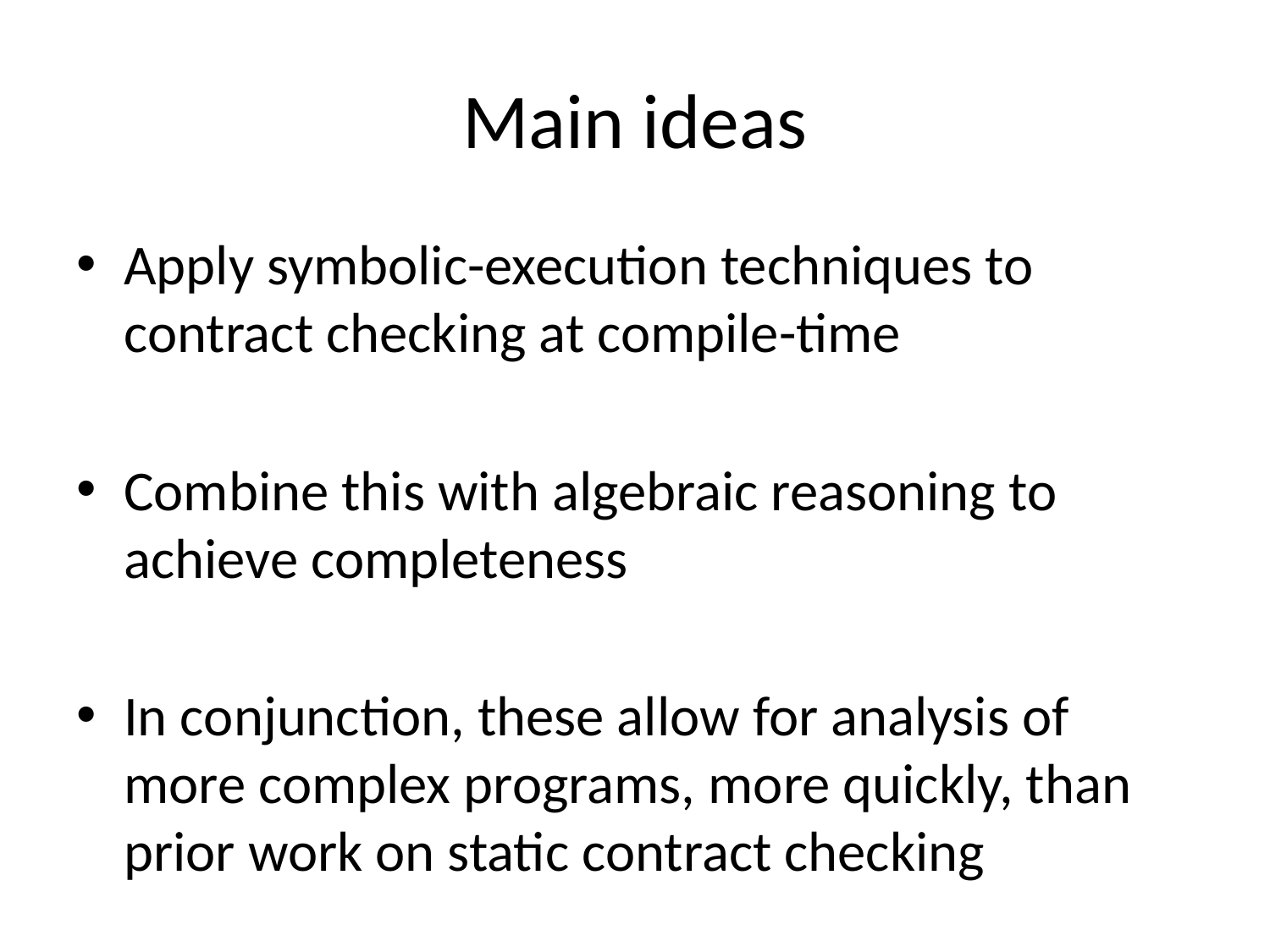

# Main ideas
Apply symbolic-execution techniques to contract checking at compile-time

Combine this with algebraic reasoning to achieve completeness

In conjunction, these allow for analysis of more complex programs, more quickly, than prior work on static contract checking